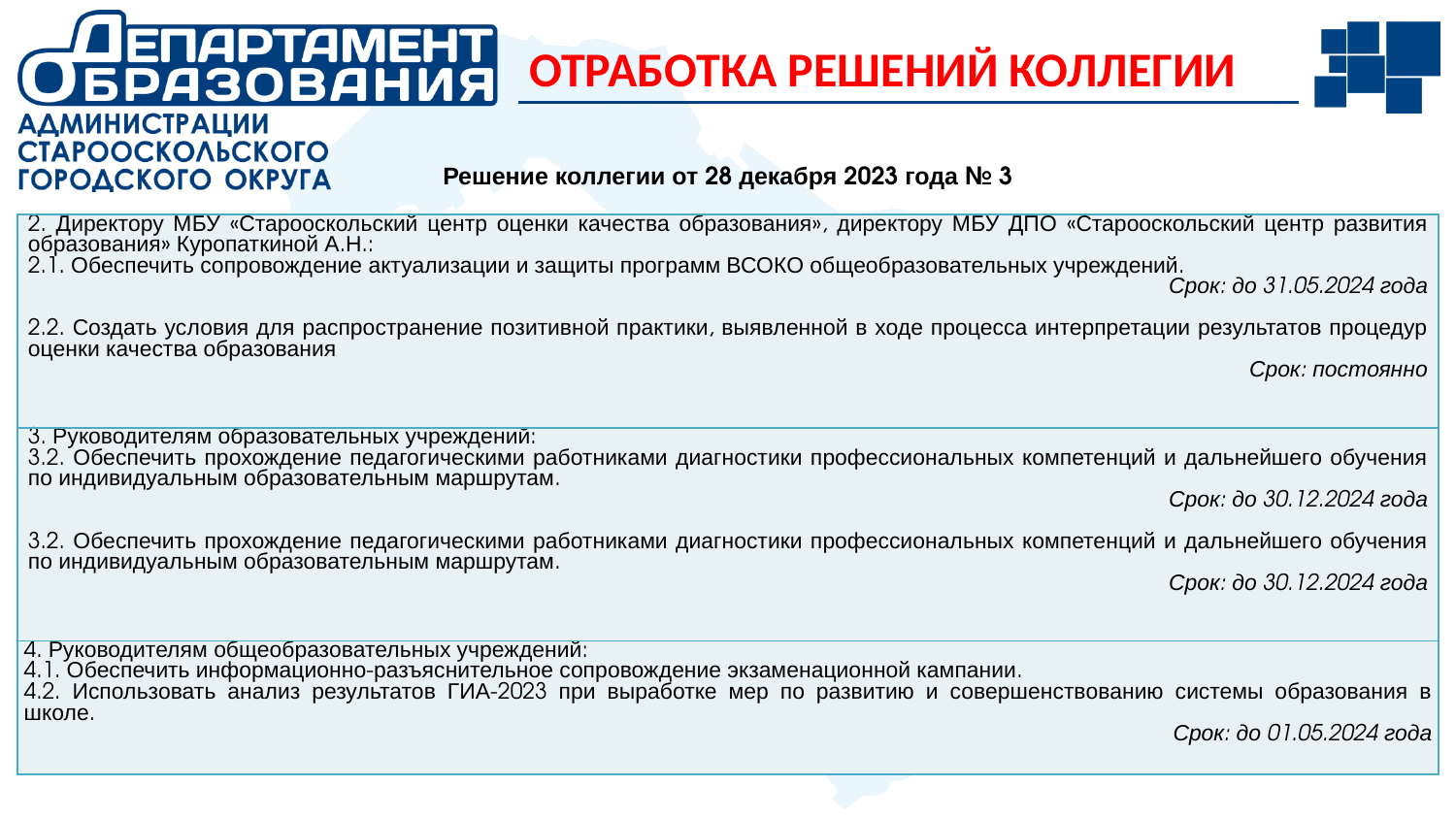

ОТРАБОТКА РЕШЕНИЙ КОЛЛЕГИИ
Решение коллегии от 28 декабря 2023 года № 3

| 2. Директору МБУ «Старооскольский центр оценки качества образования», директору МБУ ДПО «Старооскольский центр развития образования» Куропаткиной А.Н.: 2.1. Обеспечить сопровождение актуализации и защиты программ ВСОКО общеобразовательных учреждений. Срок: до 31.05.2024 года 2.2. Создать условия для распространение позитивной практики, выявленной в ходе процесса интерпретации результатов процедур оценки качества образования Срок: постоянно |
| --- |
| 3. Руководителям образовательных учреждений: 3.2. Обеспечить прохождение педагогическими работниками диагностики профессиональных компетенций и дальнейшего обучения по индивидуальным образовательным маршрутам. Срок: до 30.12.2024 года 3.2. Обеспечить прохождение педагогическими работниками диагностики профессиональных компетенций и дальнейшего обучения по индивидуальным образовательным маршрутам. Срок: до 30.12.2024 года |
| 4. Руководителям общеобразовательных учреждений: 4.1. Обеспечить информационно-разъяснительное сопровождение экзаменационной кампании. 4.2. Использовать анализ результатов ГИА-2023 при выработке мер по развитию и совершенствованию системы образования в школе. Срок: до 01.05.2024 года |